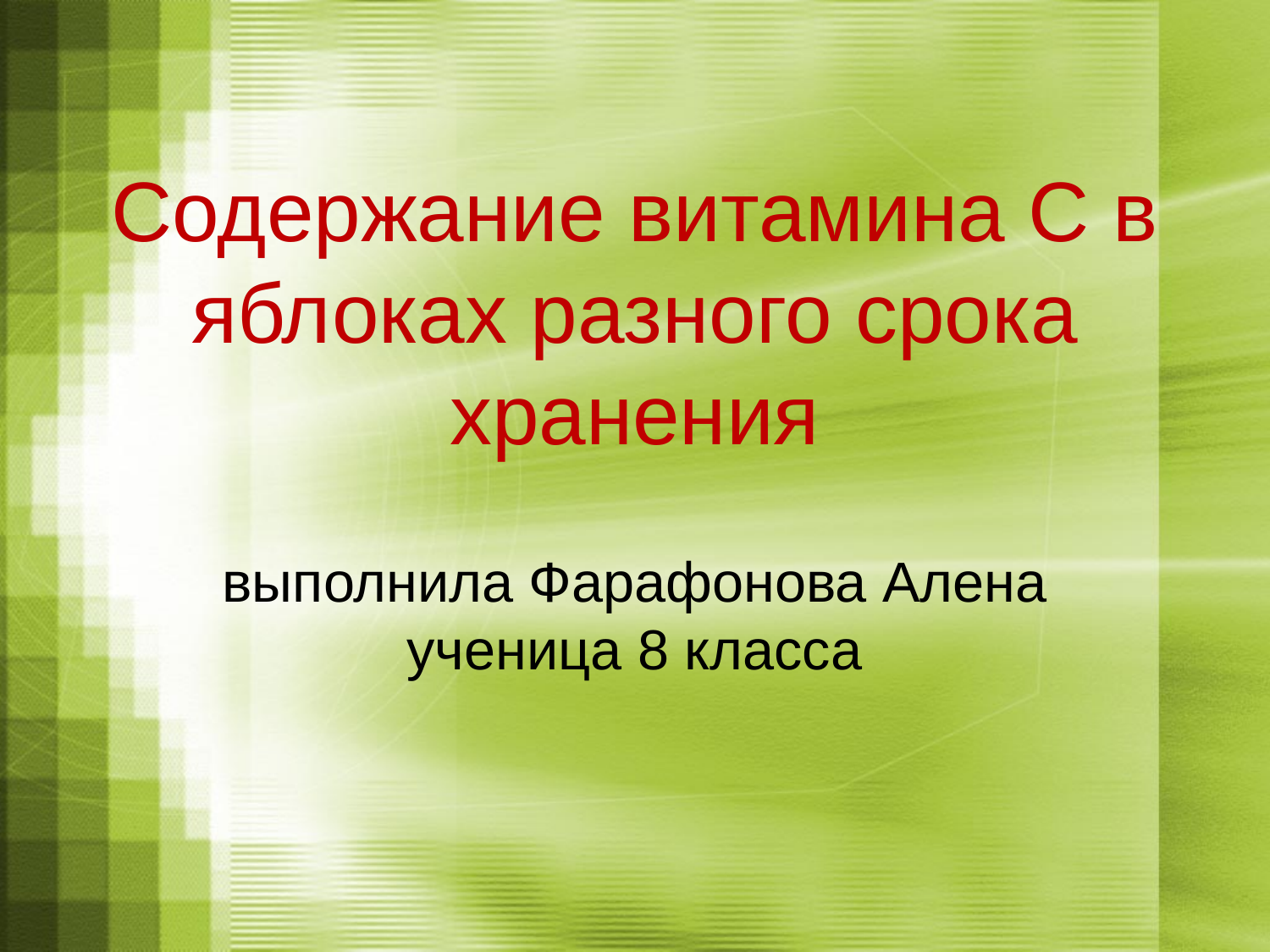

# Содержание витамина С в яблоках разного срока хранения
выполнила Фарафонова Алена ученица 8 класса